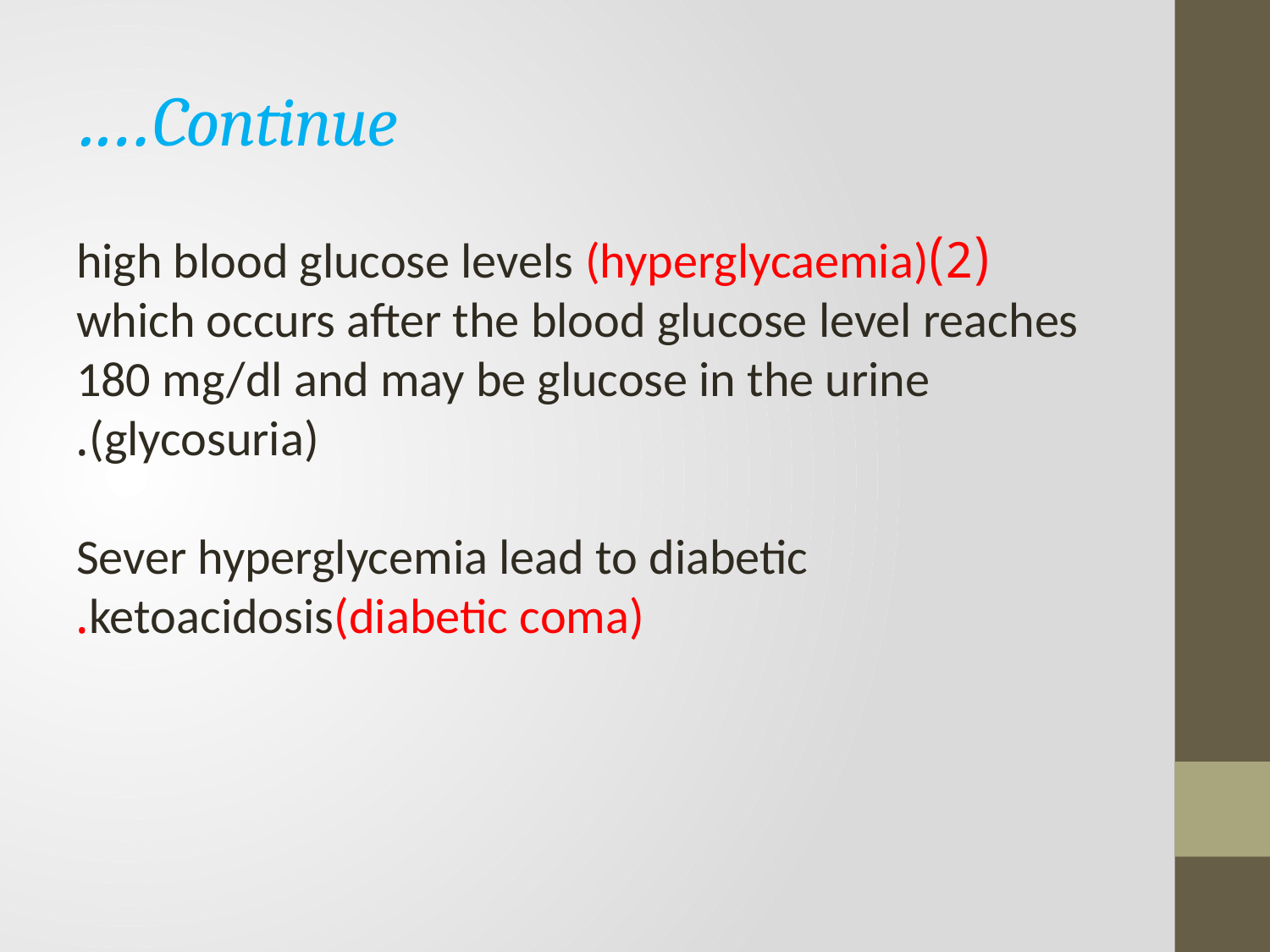

# Continue….
(2)high blood glucose levels (hyperglycaemia) which occurs after the blood glucose level reaches 180 mg/dl and may be glucose in the urine (glycosuria).

Sever hyperglycemia lead to diabetic ketoacidosis(diabetic coma).